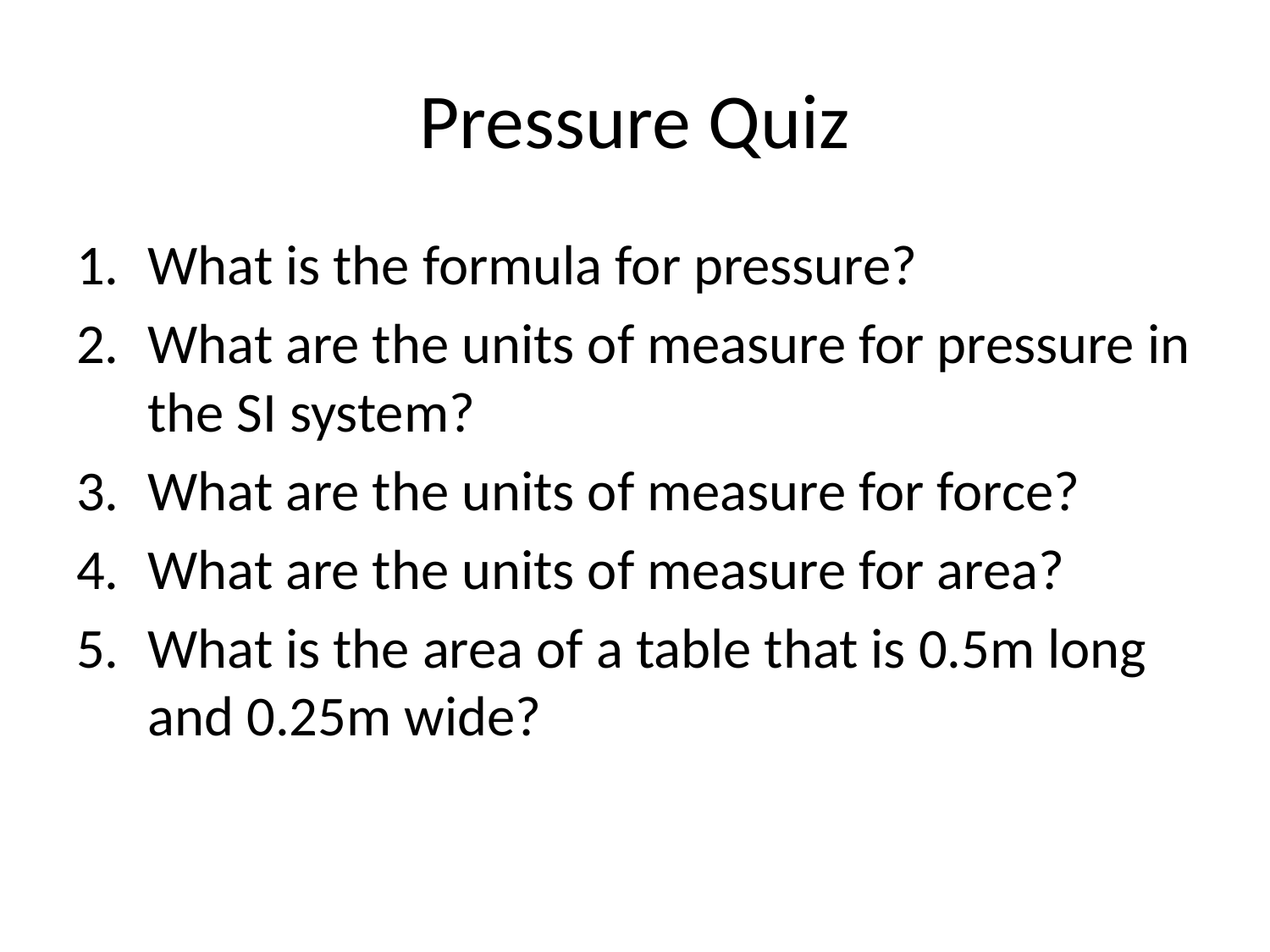

# Pressure Quiz
What is the formula for pressure?
What are the units of measure for pressure in the SI system?
What are the units of measure for force?
What are the units of measure for area?
What is the area of a table that is 0.5m long and 0.25m wide?